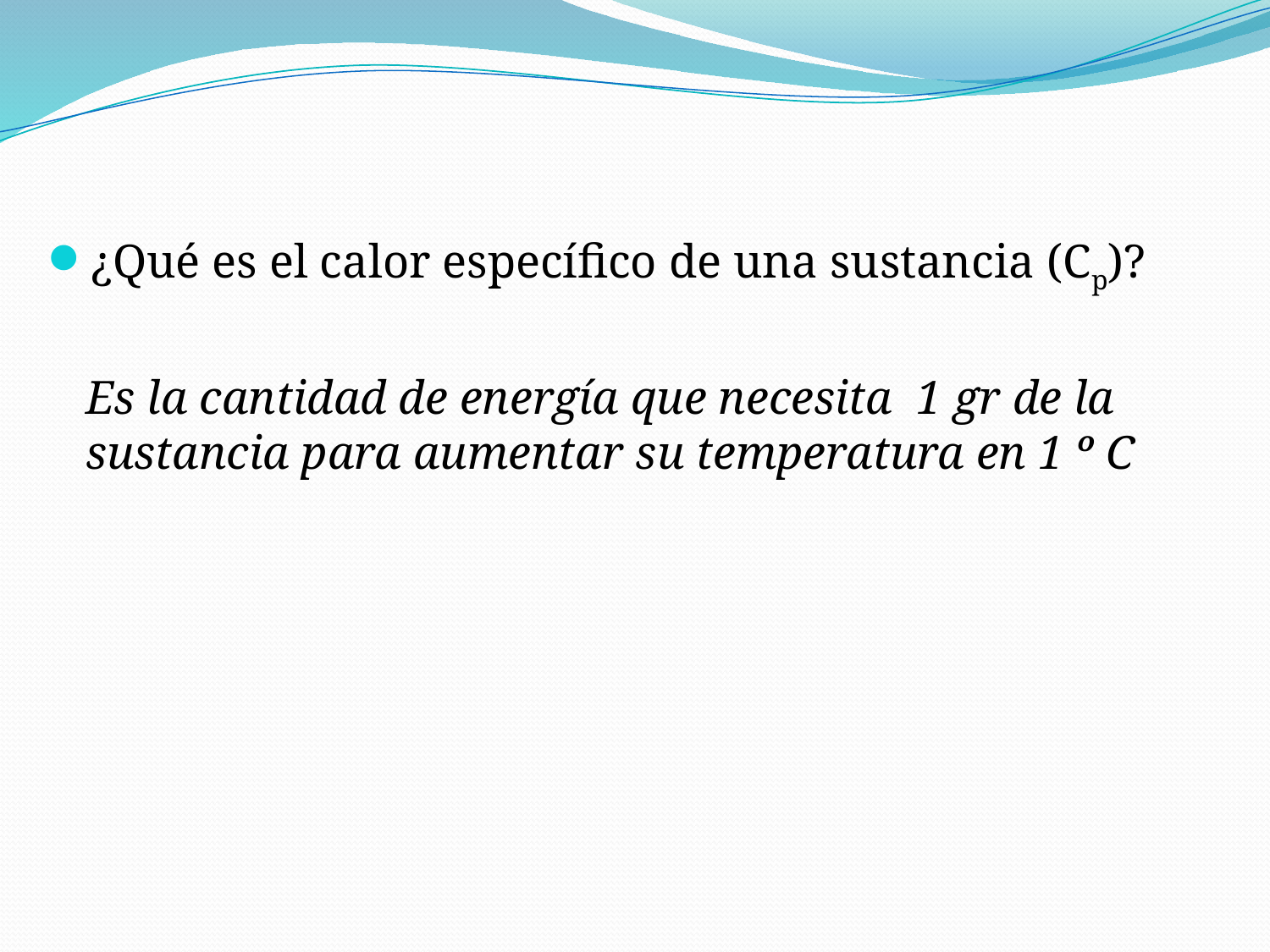

#
¿Qué es el calor específico de una sustancia (Cp)?

	Es la cantidad de energía que necesita  1 gr de la sustancia para aumentar su temperatura en 1 º C